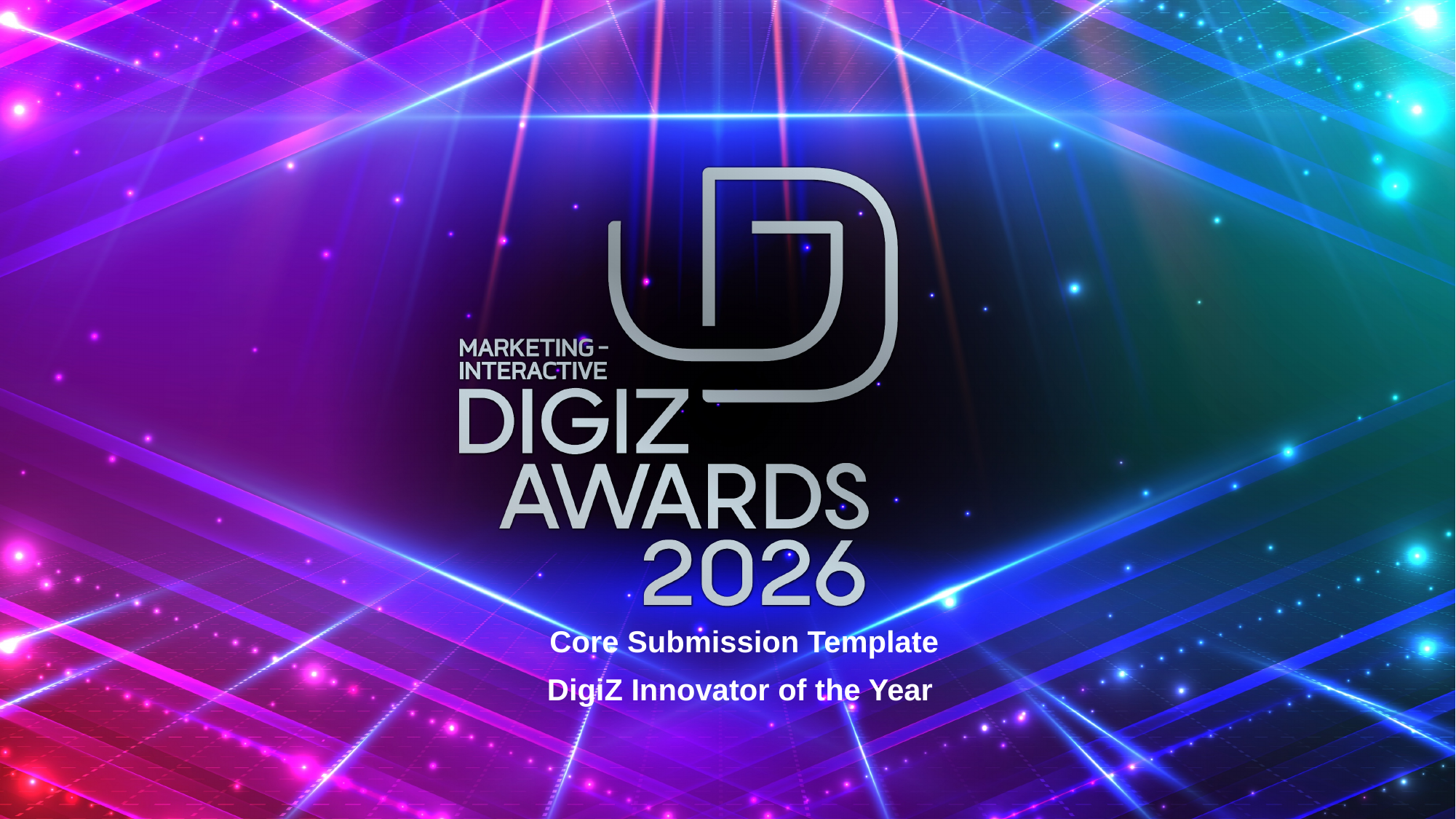

Core Submission Template
DigiZ Innovator of the Year